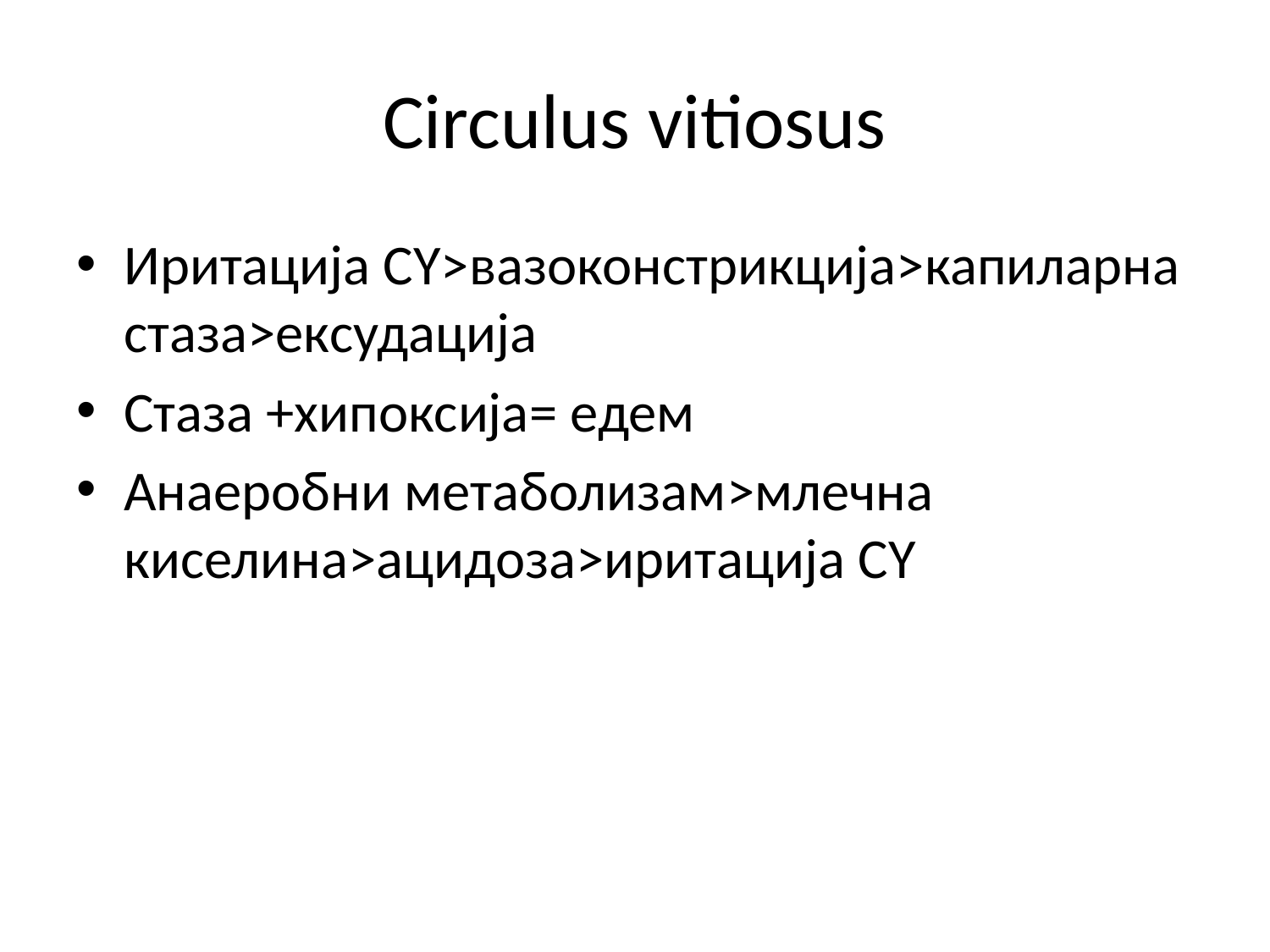

# Circulus vitiosus
Иритација СY>вазоконстрикција>капиларна стаза>ексудација
Стаза +хипоксија= едем
Анаеробни метаболизам>млечна киселина>ацидоза>иритација СY